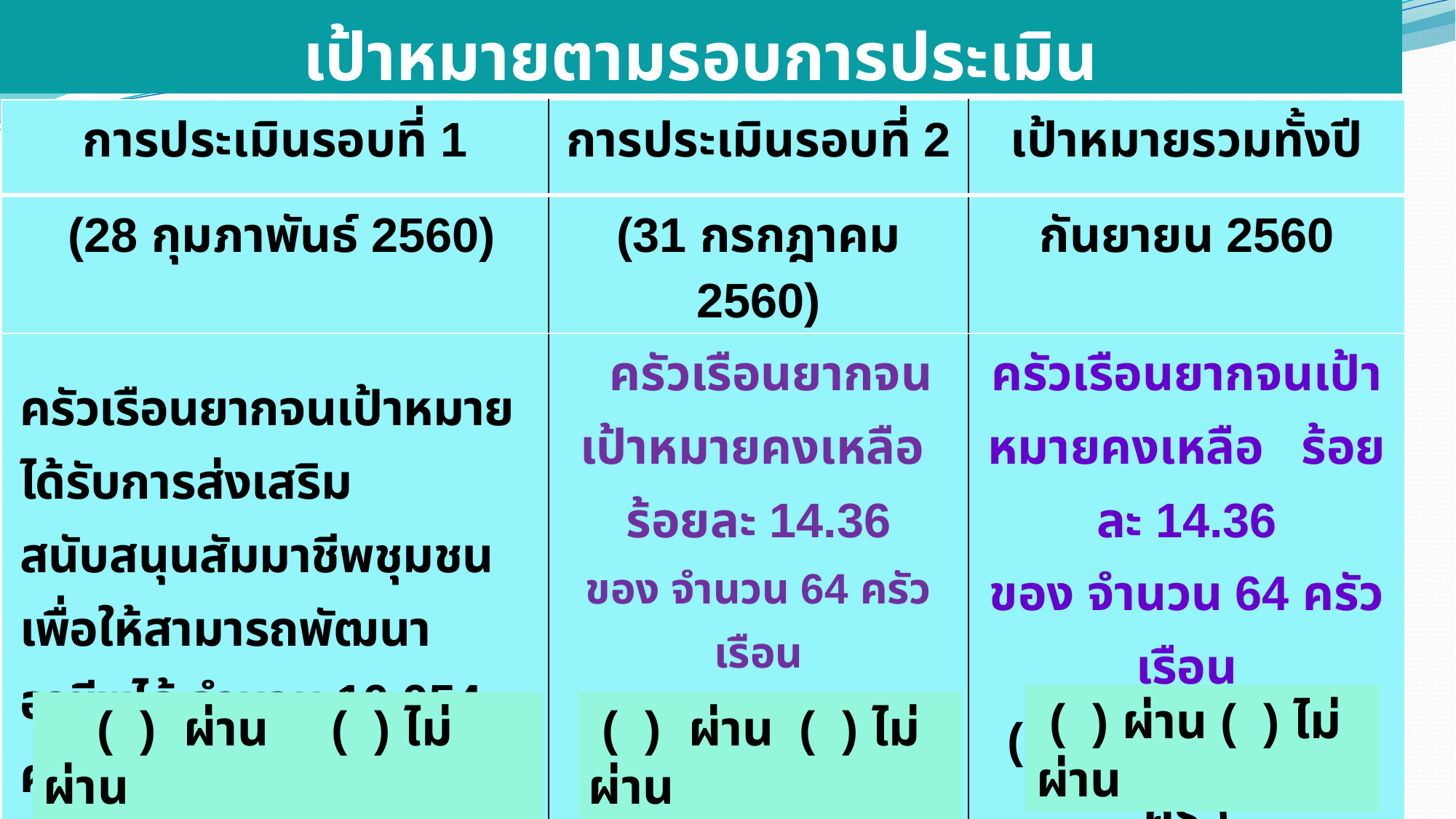

# เป้าหมายตามรอบการประเมิน
| การประเมินรอบที่ 1 | การประเมินรอบที่ 2 | เป้าหมายรวมทั้งปี |
| --- | --- | --- |
| (28 กุมภาพันธ์ 2560) | (31 กรกฎาคม 2560) | กันยายน 2560 |
| ครัวเรือนยากจนเป้าหมายได้รับการส่งเสริม สนับสนุนสัมมาชีพชุมชน เพื่อให้สามารถพัฒนาอาชีพได้ จำนวน 10,054 ครัวเรือน (จ.ลำปาง 64 คร.) | ครัวเรือนยากจนเป้าหมายคงเหลือ ร้อยละ 14.36 ของ จำนวน 64 ครัวเรือน (จ.ลำปาง 9 คร.) | ครัวเรือนยากจนเป้าหมายคงเหลือ ร้อยละ 14.36 ของ จำนวน 64 ครัวเรือน (คงเหลือไม่เกิน 9 คร.) \*\*(ตัวชี้วัด : พัฒนาการจังหวัด ระดับ 5 ร้อยละ 12.36 คงเหลือ 7 ครัวเรือน)\*\*\*\* |
 (  ) ผ่าน (  ) ไม่ผ่าน
    (  )  ผ่าน     (  ) ไม่ผ่าน
 (  )  ผ่าน  (  ) ไม่ผ่าน